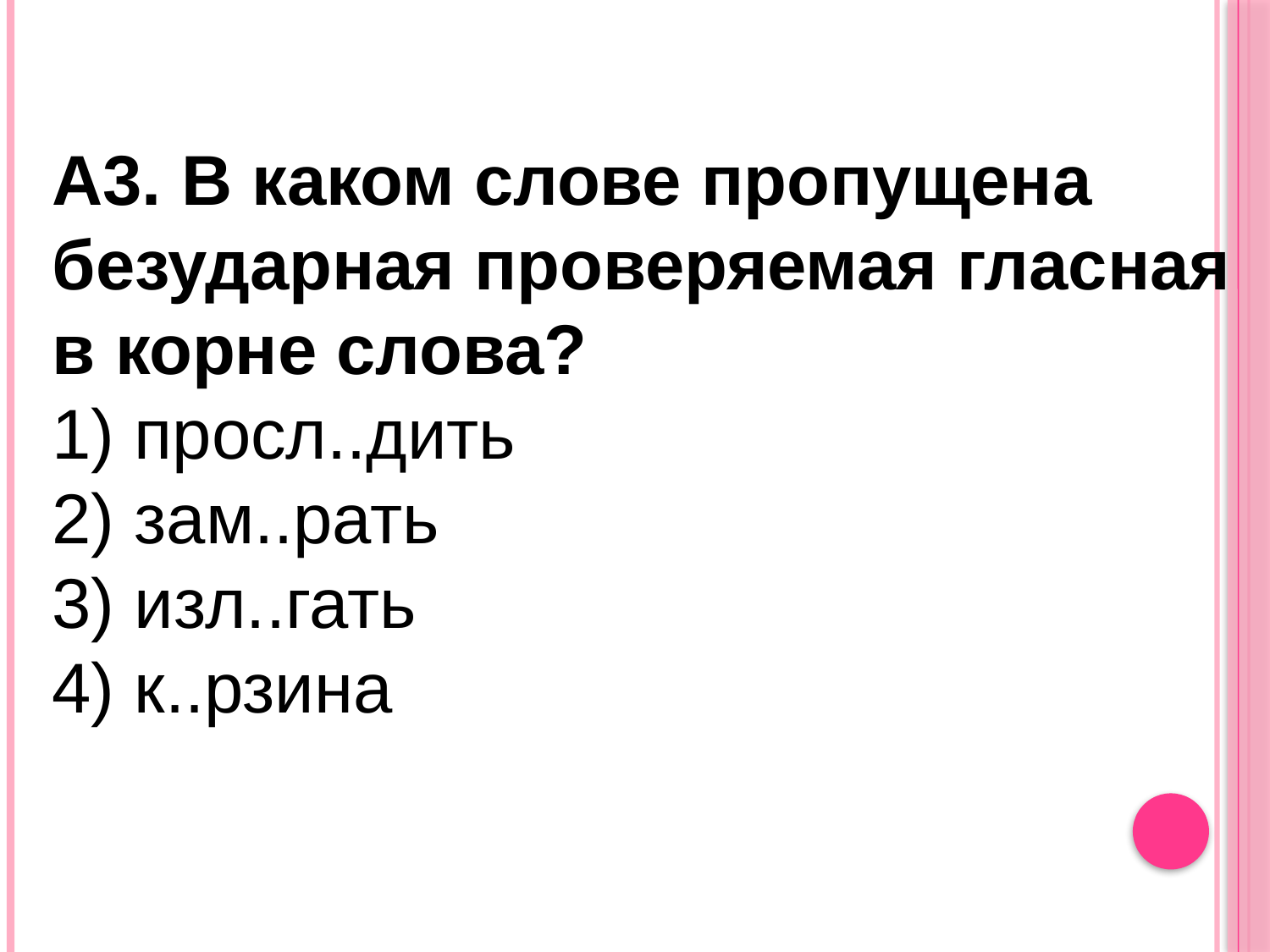

А3. В каком слове пропущена безударная проверяемая гласная в корне слова?
1) просл..дить
2) зам..рать
3) изл..гать
4) к..рзина